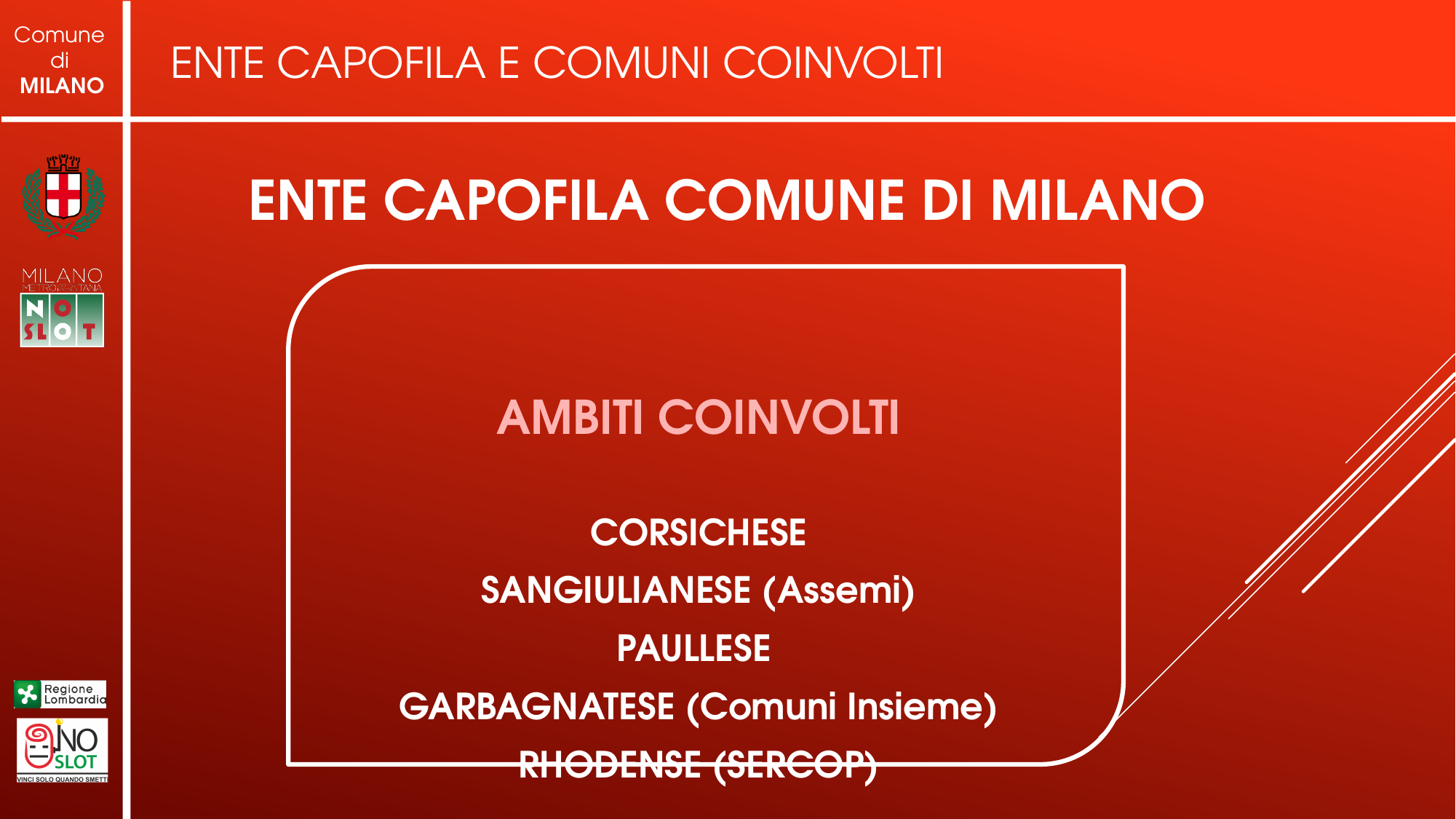

ENTE CAPOFILA E COMUNI COINVOLTI
# ENTE CAPOFILA COMUNE DI MILANO

AMBITI COINVOLTI

CORSICHESE
SANGIULIANESE (Assemi)
PAULLESE
GARBAGNATESE (Comuni Insieme)
RHODENSE (SERCOP)